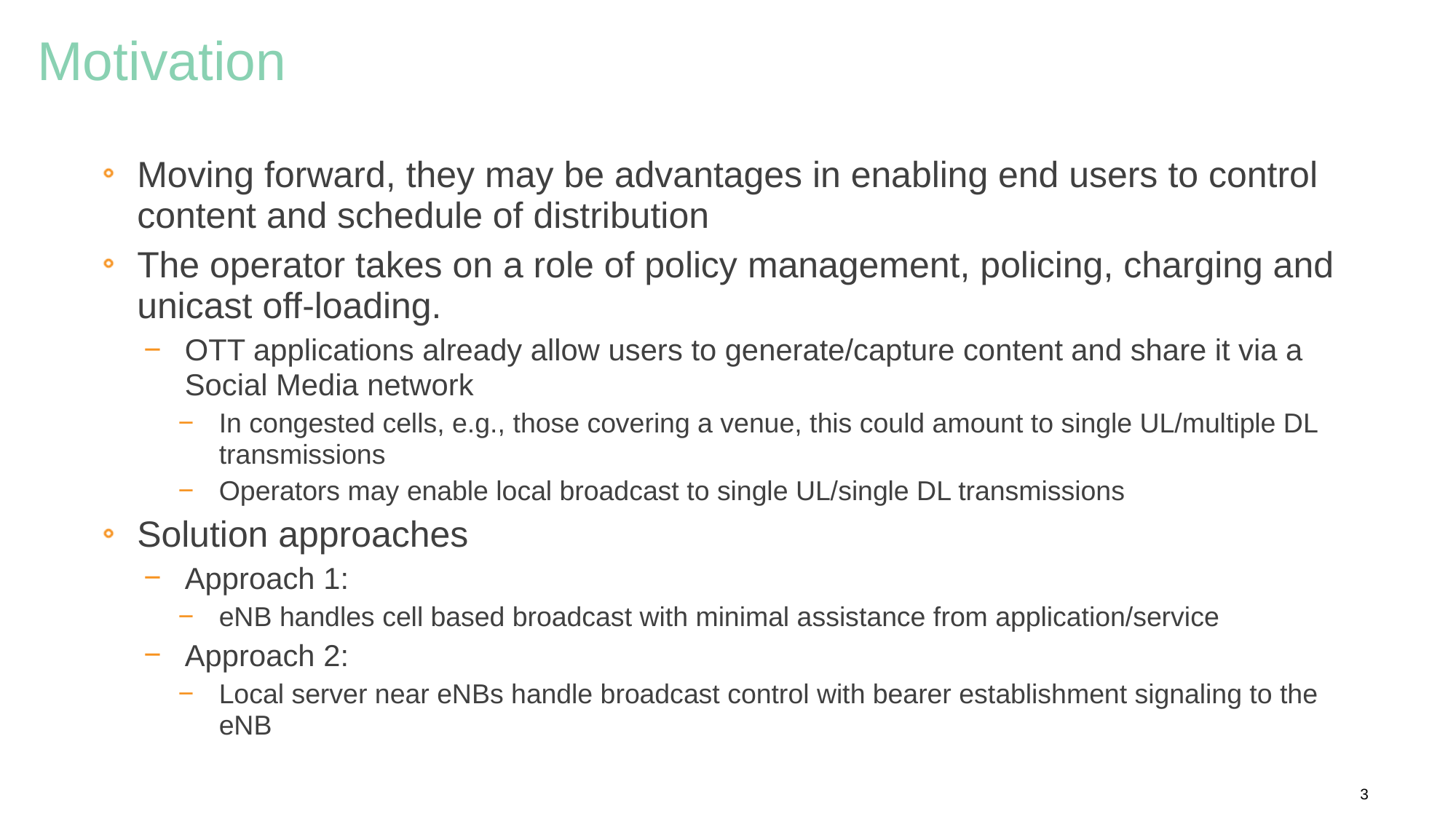

# Motivation
Moving forward, they may be advantages in enabling end users to control content and schedule of distribution
The operator takes on a role of policy management, policing, charging and unicast off-loading.
OTT applications already allow users to generate/capture content and share it via a Social Media network
In congested cells, e.g., those covering a venue, this could amount to single UL/multiple DL transmissions
Operators may enable local broadcast to single UL/single DL transmissions
Solution approaches
Approach 1:
eNB handles cell based broadcast with minimal assistance from application/service
Approach 2:
Local server near eNBs handle broadcast control with bearer establishment signaling to the eNB